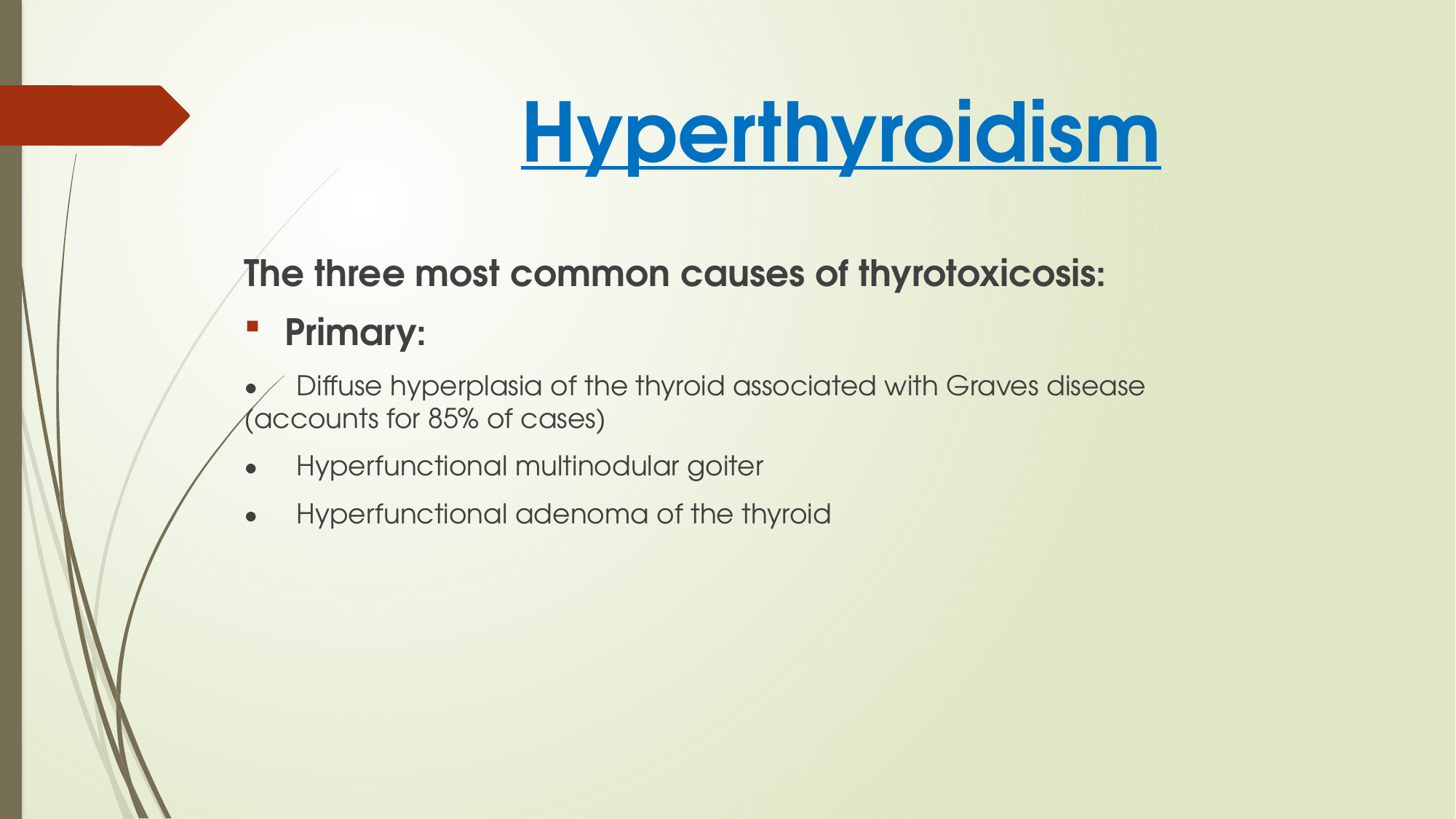

# Hyperthyroidism
The three most common causes of thyrotoxicosis:
Primary:
•     Diffuse hyperplasia of the thyroid associated with Graves disease (accounts for 85% of cases)
•     Hyperfunctional multinodular goiter
•     Hyperfunctional adenoma of the thyroid